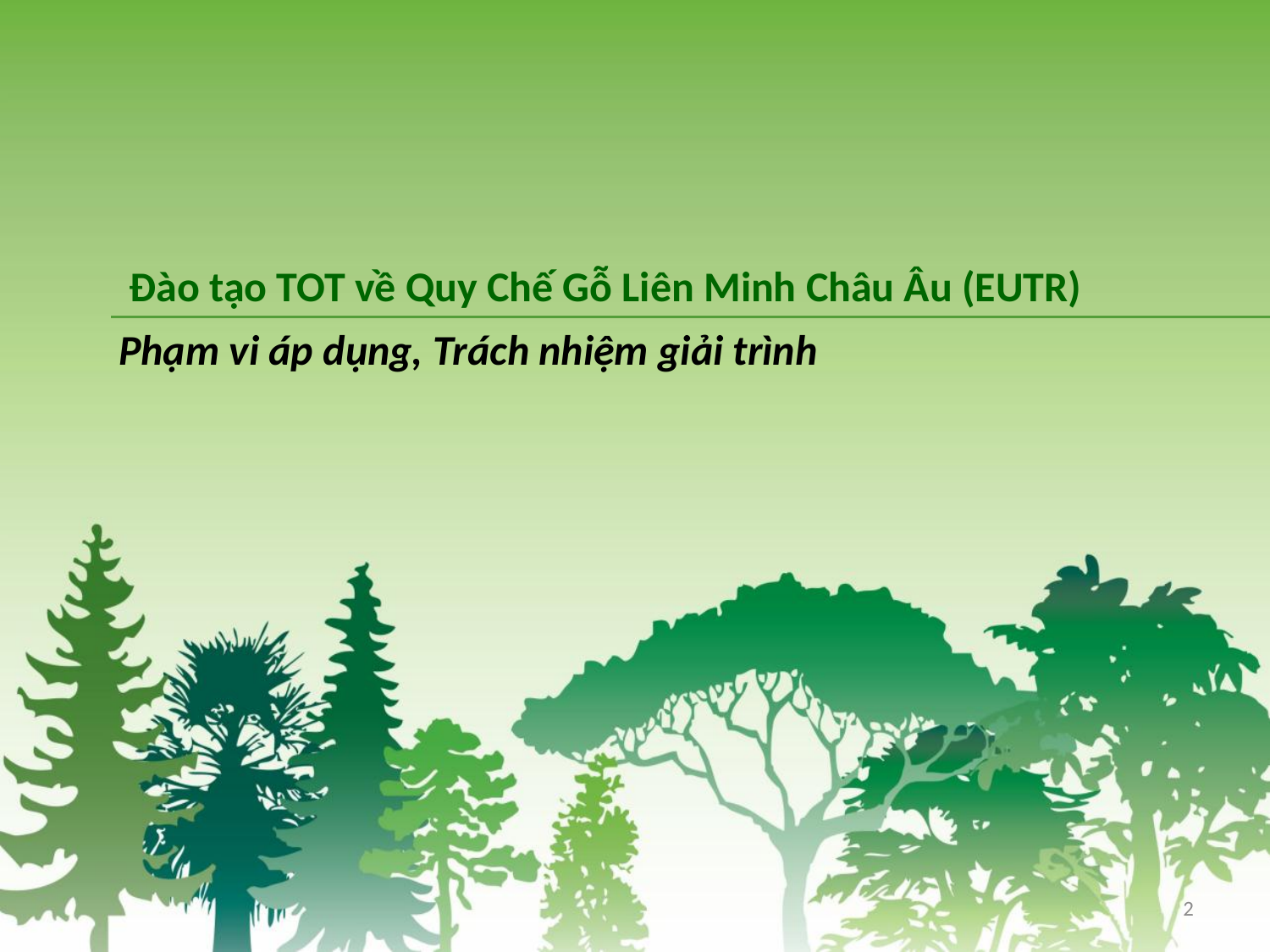

Đào tạo TOT về Quy Chế Gỗ Liên Minh Châu Âu (EUTR)
Phạm vi áp dụng, Trách nhiệm giải trình
2